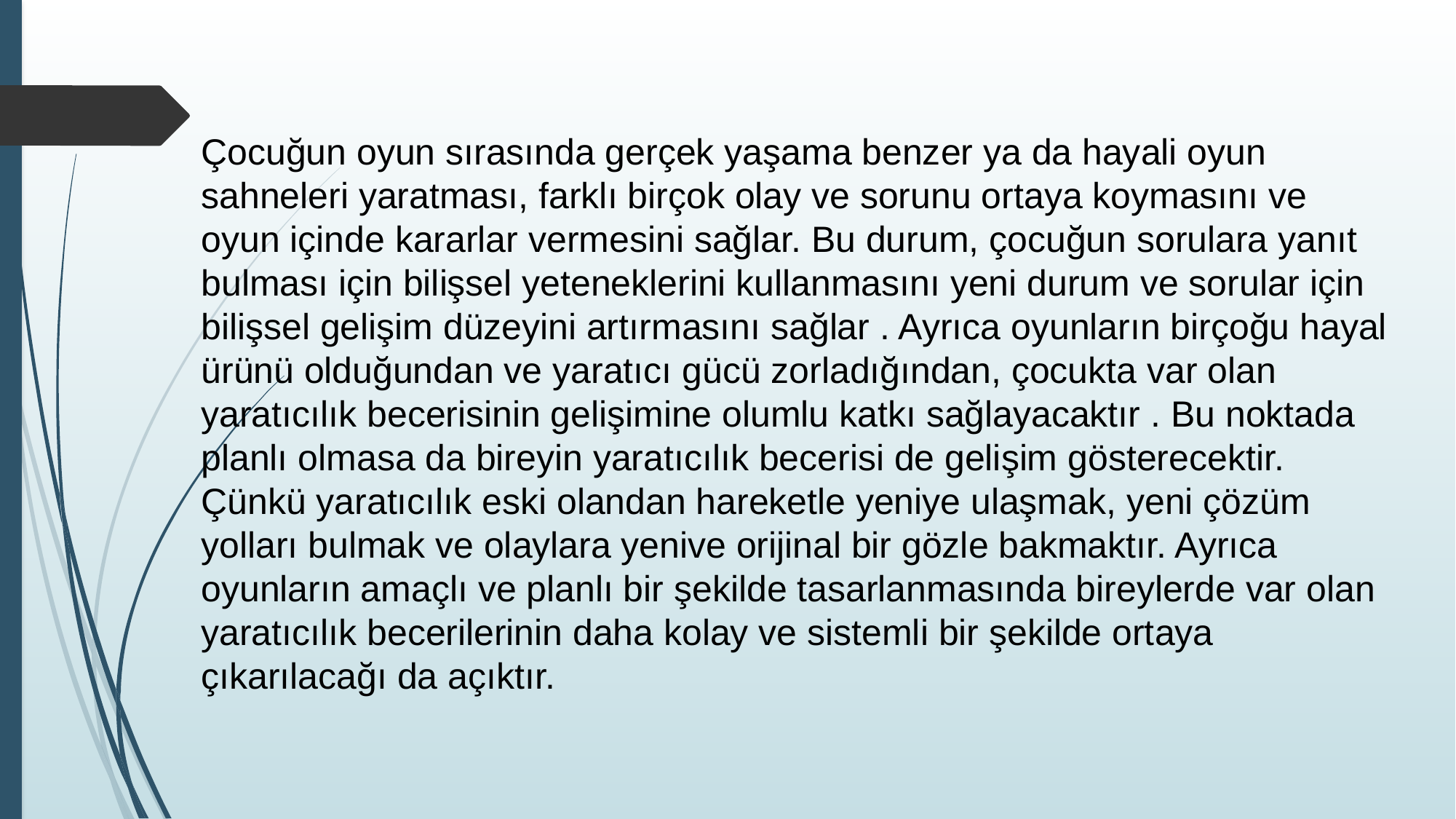

Çocuğun oyun sırasında gerçek yaşama benzer ya da hayali oyun sahneleri yaratması, farklı birçok olay ve sorunu ortaya koymasını ve oyun içinde kararlar vermesini sağlar. Bu durum, çocuğun sorulara yanıt bulması için bilişsel yeteneklerini kullanmasını yeni durum ve sorular için bilişsel gelişim düzeyini artırmasını sağlar . Ayrıca oyunların birçoğu hayal ürünü olduğundan ve yaratıcı gücü zorladığından, çocukta var olan yaratıcılık becerisinin gelişimine olumlu katkı sağlayacaktır . Bu noktada planlı olmasa da bireyin yaratıcılık becerisi de gelişim gösterecektir. Çünkü yaratıcılık eski olandan hareketle yeniye ulaşmak, yeni çözüm yolları bulmak ve olaylara yenive orijinal bir gözle bakmaktır. Ayrıca oyunların amaçlı ve planlı bir şekilde tasarlanmasında bireylerde var olan yaratıcılık becerilerinin daha kolay ve sistemli bir şekilde ortaya çıkarılacağı da açıktır.